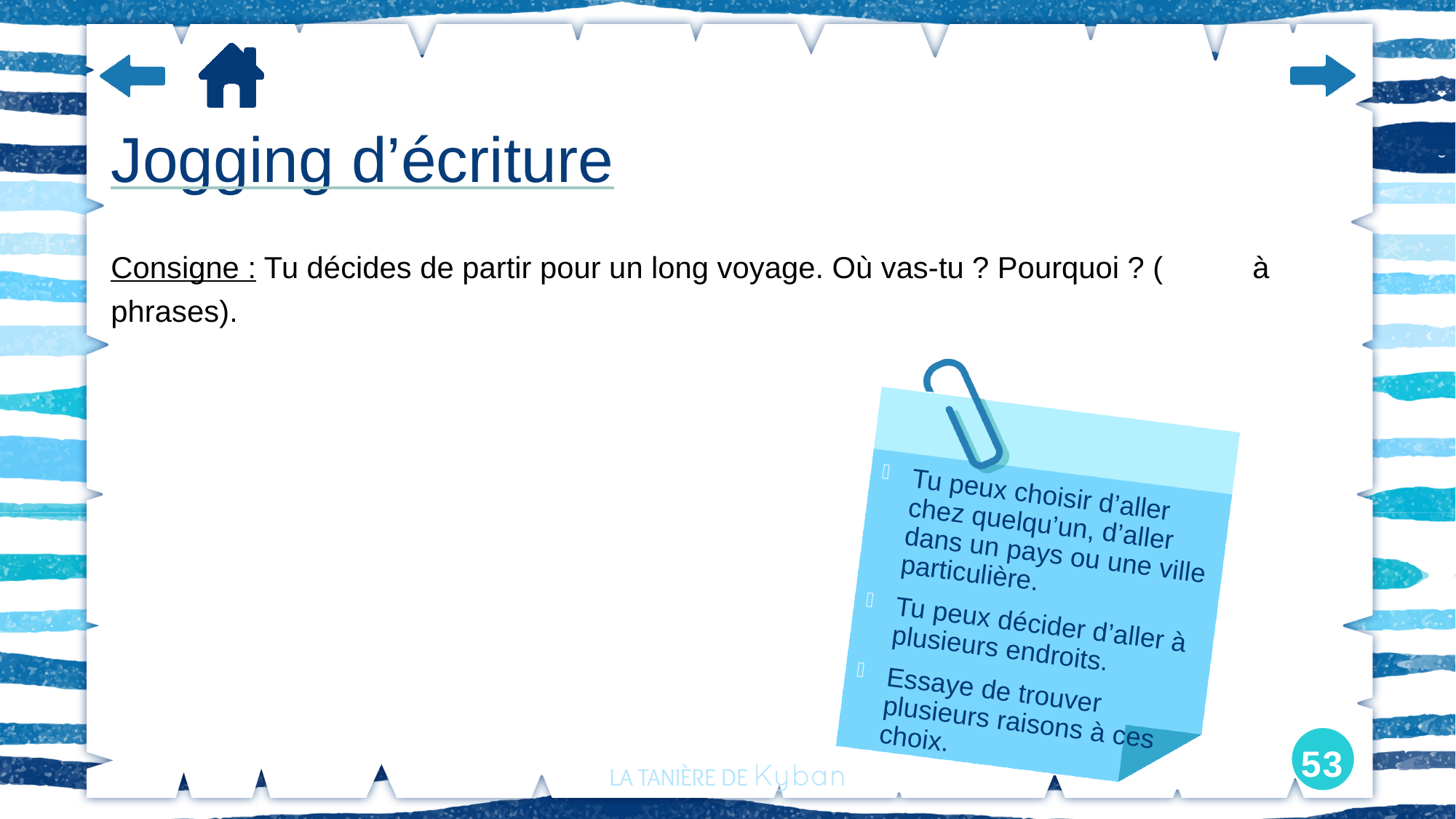

# Jogging d’écriture
Consigne : Tu décides de partir pour un long voyage. Où vas-tu ? Pourquoi ? (	      à 	phrases).
Tu peux choisir d’aller chez quelqu’un, d’aller dans un pays ou une ville particulière.
Tu peux décider d’aller à plusieurs endroits.
Essaye de trouver plusieurs raisons à ces choix.
53